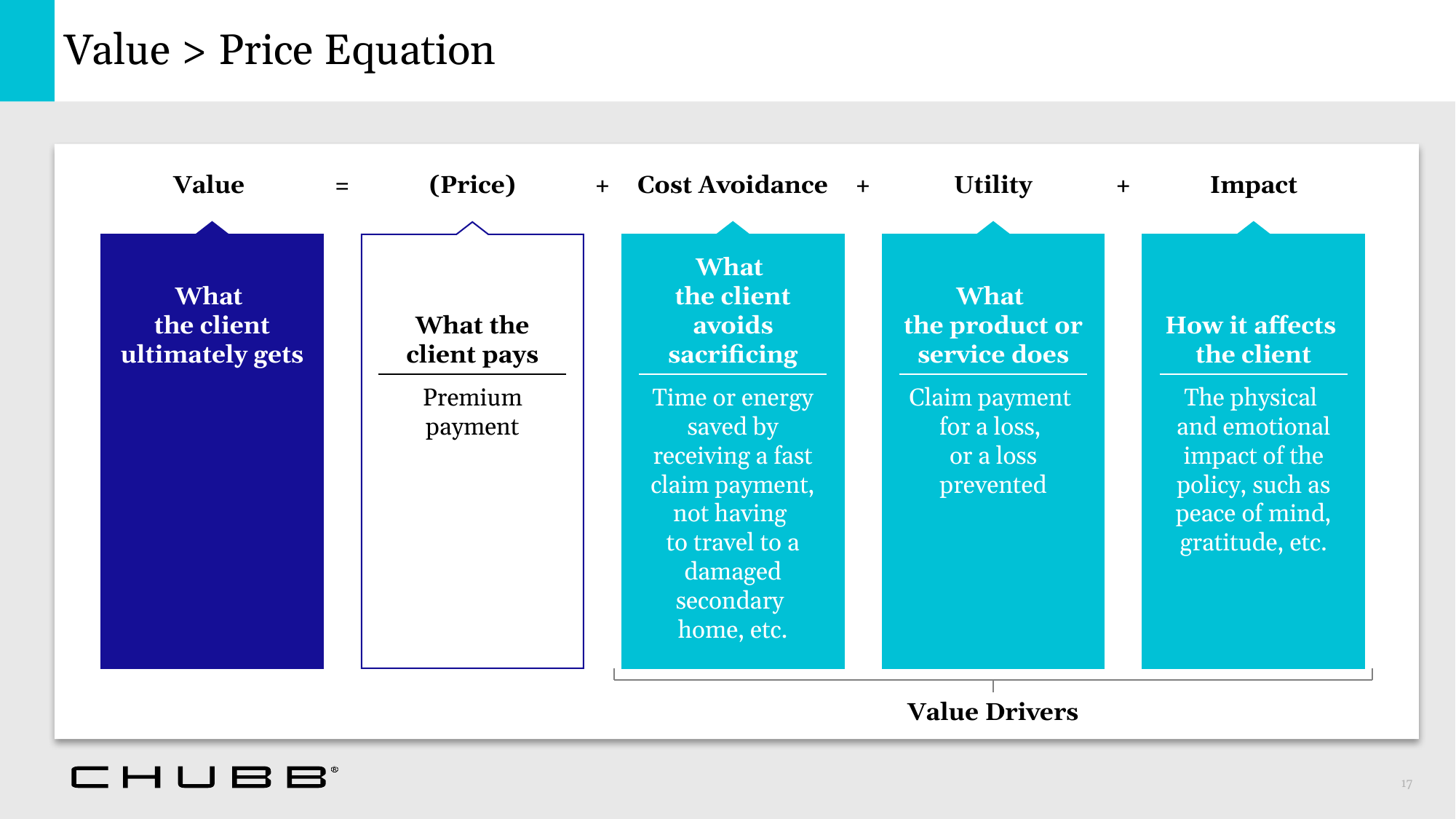

# Value > Price Equation

Cost Avoidance
Value
=
(Price)
+
+
Utility
+
Impact

What
the client avoids sacrificing
Time or energy saved by receiving a fast claim payment, not having
to travel to a damaged secondary
home, etc.
What
the client ultimately gets
What
the product or service does
Claim payment
for a loss,
or a loss prevented
How it affects
the client
The physical
and emotional impact of the policy, such as peace of mind, gratitude, etc.
What the client pays
Premium payment
Value Drivers
17